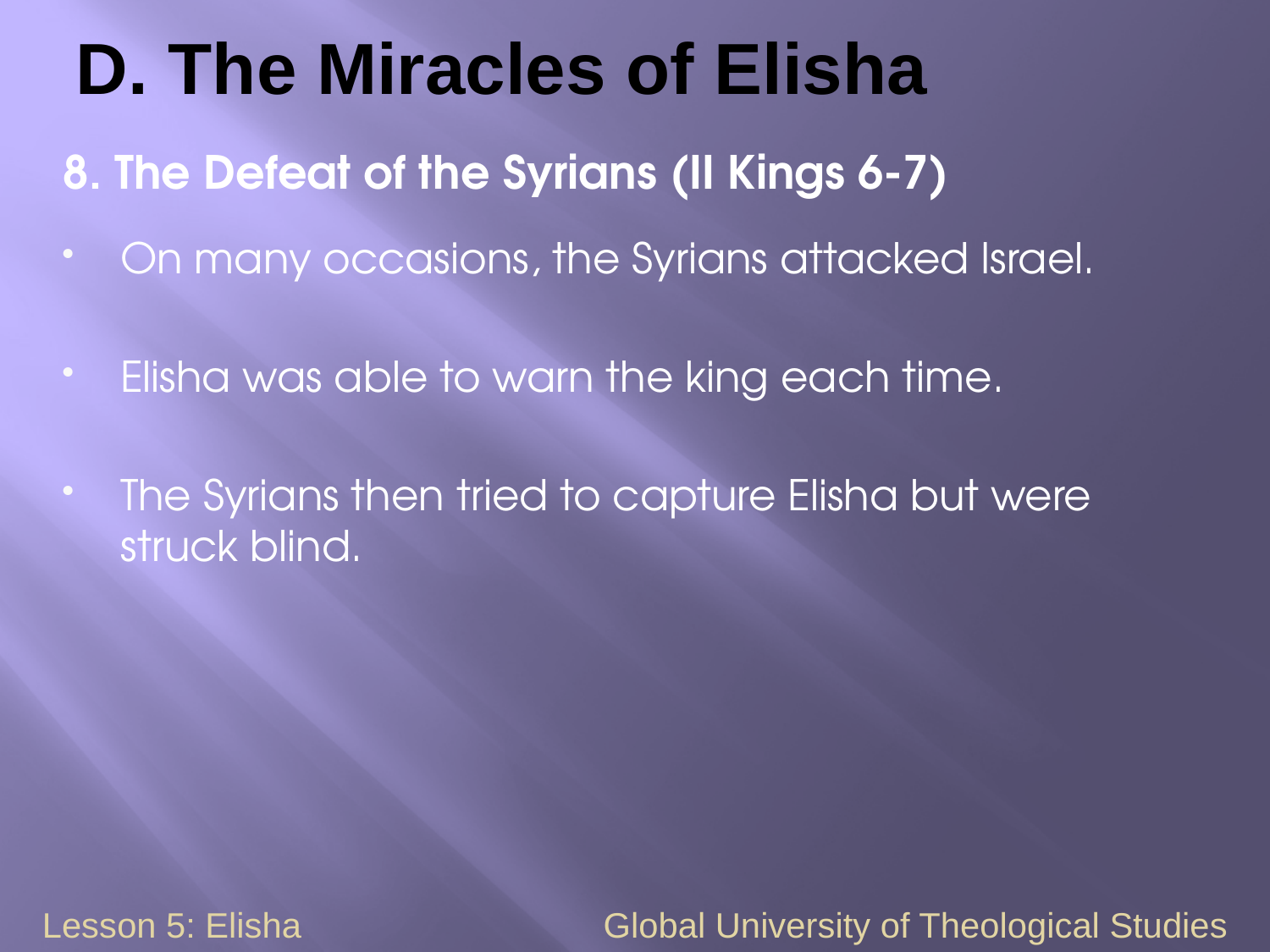

# D. The Miracles of Elisha
8. The Defeat of the Syrians (II Kings 6-7)

On many occasions, the Syrians attacked Israel.

Elisha was able to warn the king each time.

The Syrians then tried to capture Elisha but were struck blind.
Lesson 5: Elisha                               Global University of Theological Studies